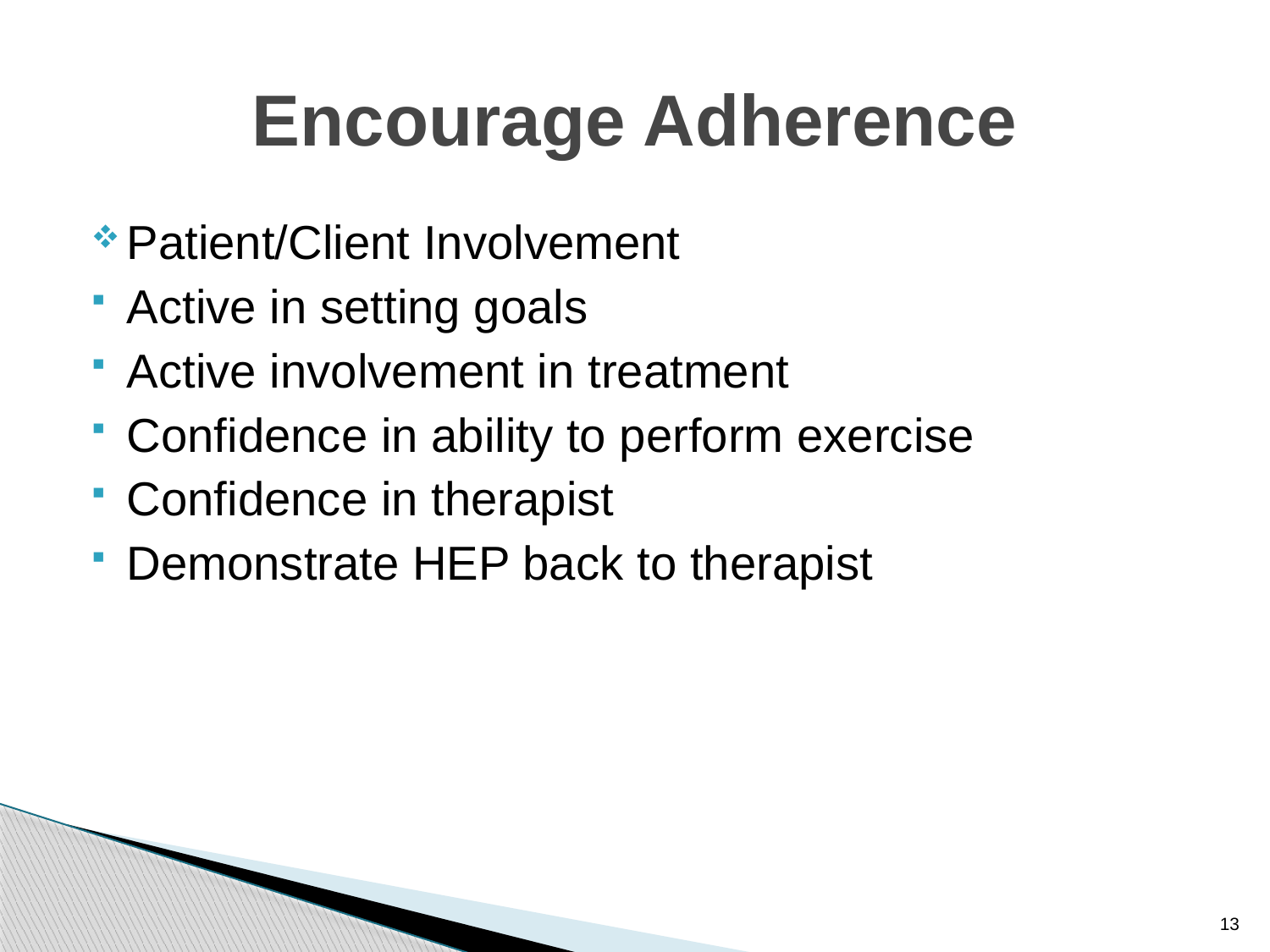

# Encourage Adherence
Patient/Client Involvement
Active in setting goals
Active involvement in treatment
Confidence in ability to perform exercise
Confidence in therapist
Demonstrate HEP back to therapist
13